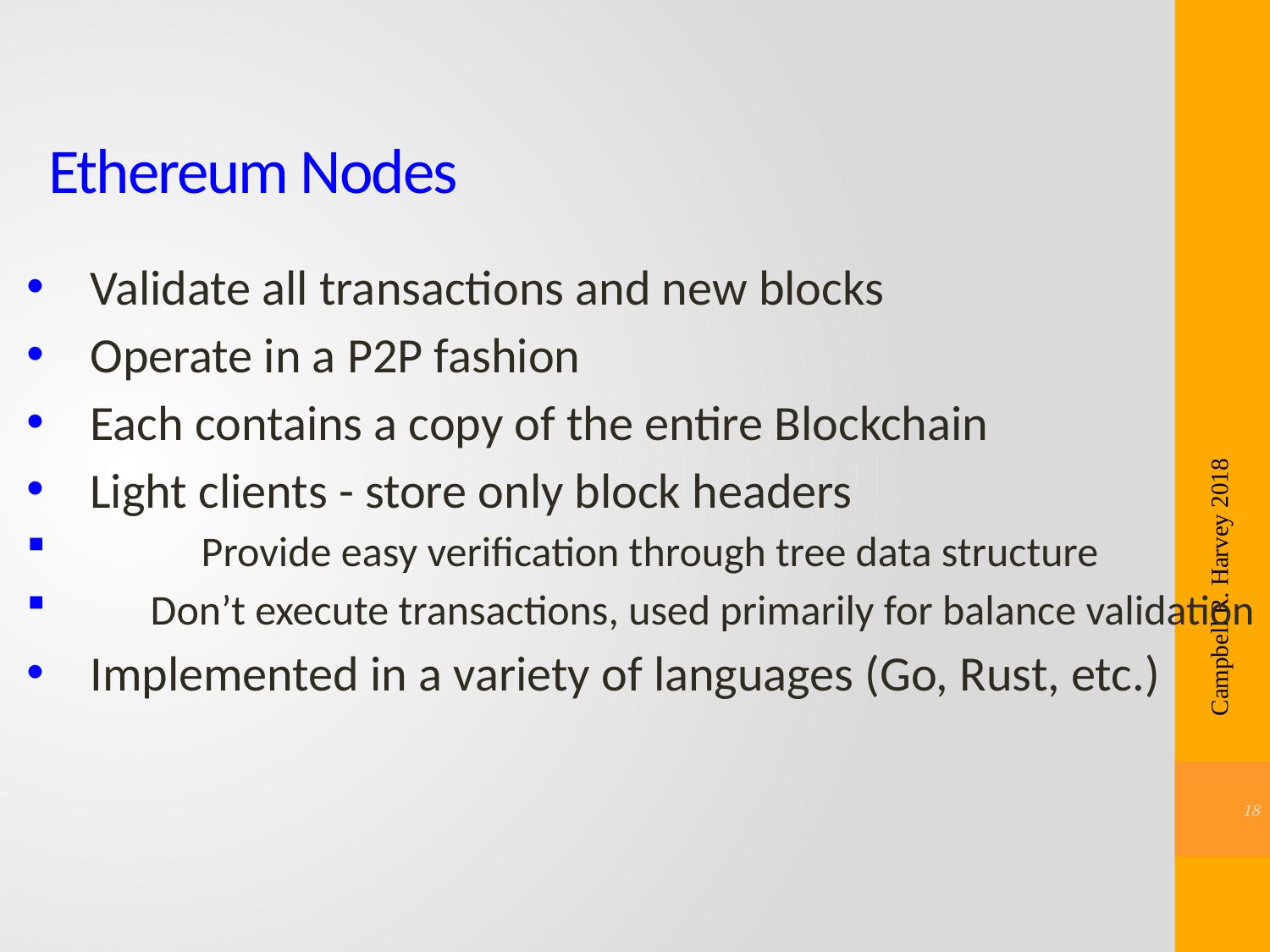

# Ethereum Nodes
Validate all transactions and new blocks
Operate in a P2P fashion
Each contains a copy of the entire Blockchain
Light clients - store only block headers
 	Provide easy verification through tree data structure
        Don’t execute transactions, used primarily for balance validation
Implemented in a variety of languages (Go, Rust, etc.)
Campbell R. Harvey 2018
18